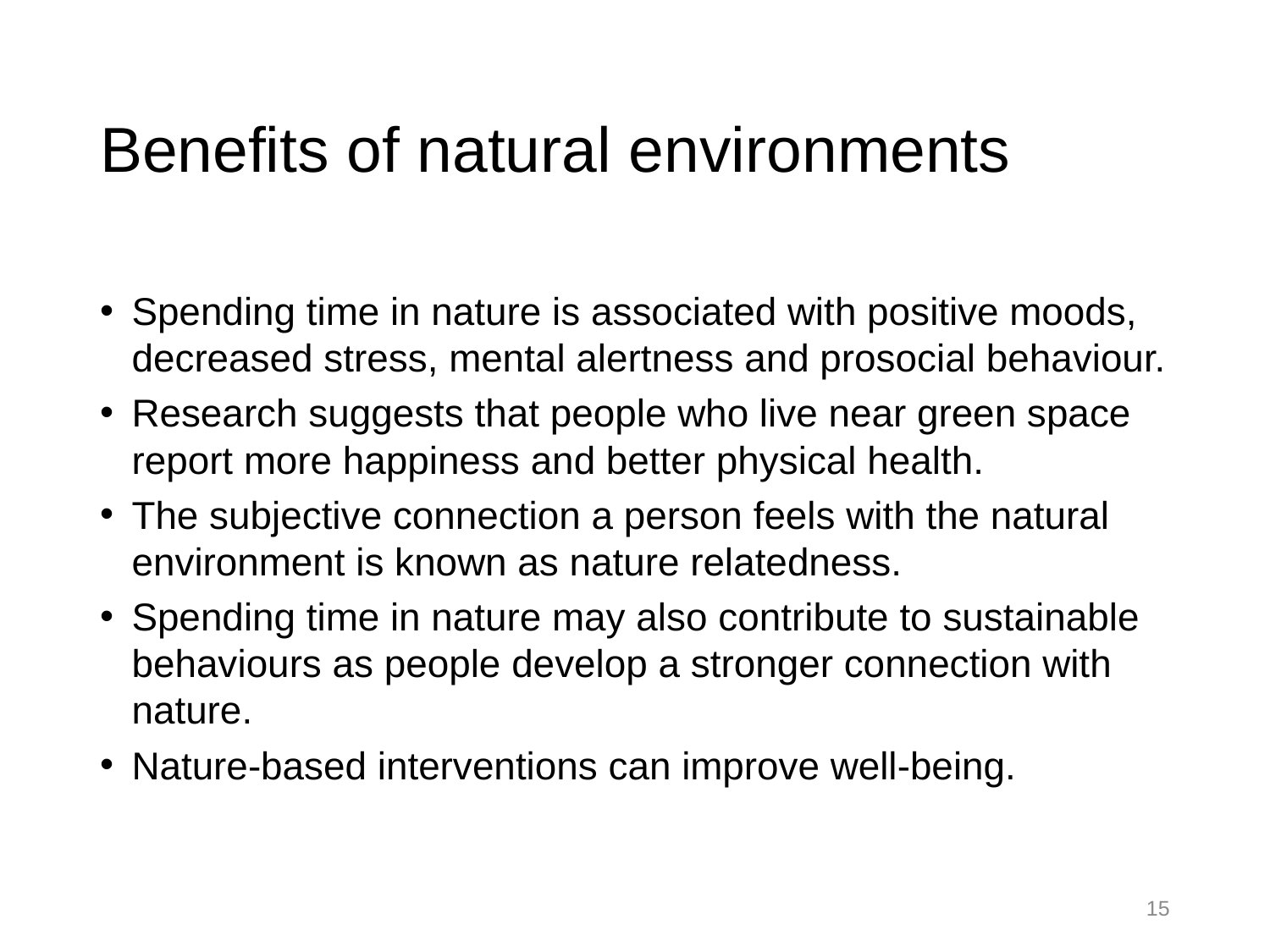

# Benefits of natural environments
Spending time in nature is associated with positive moods, decreased stress, mental alertness and prosocial behaviour.
Research suggests that people who live near green space report more happiness and better physical health.
The subjective connection a person feels with the natural environment is known as nature relatedness.
Spending time in nature may also contribute to sustainable behaviours as people develop a stronger connection with nature.
Nature-based interventions can improve well-being.
15